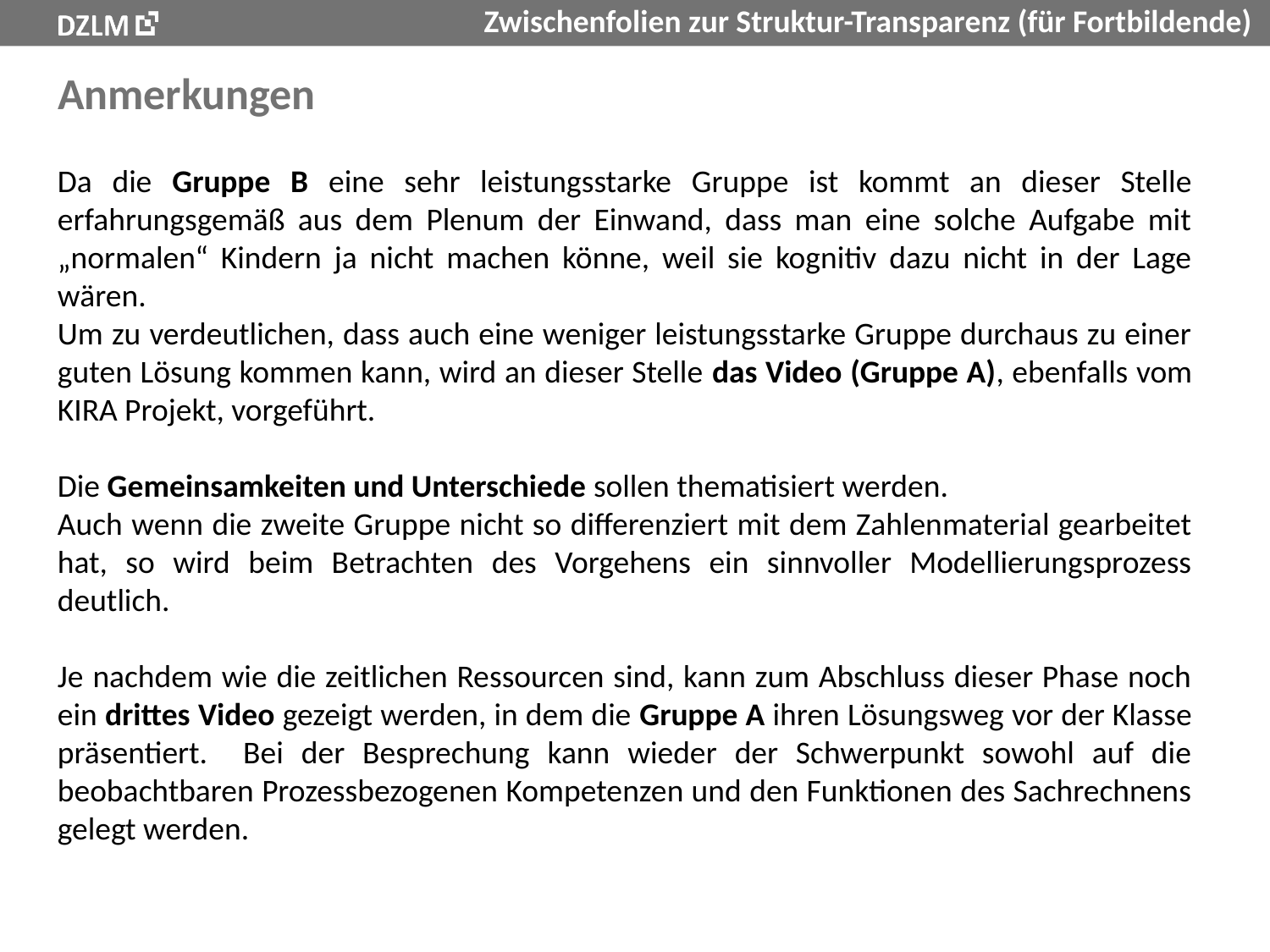

# Anmerkungen

Da die Gruppe B eine sehr leistungsstarke Gruppe ist kommt an dieser Stelle erfahrungsgemäß aus dem Plenum der Einwand, dass man eine solche Aufgabe mit „normalen“ Kindern ja nicht machen könne, weil sie kognitiv dazu nicht in der Lage wären.
Um zu verdeutlichen, dass auch eine weniger leistungsstarke Gruppe durchaus zu einer guten Lösung kommen kann, wird an dieser Stelle das Video (Gruppe A), ebenfalls vom KIRA Projekt, vorgeführt.

Die Gemeinsamkeiten und Unterschiede sollen thematisiert werden.
Auch wenn die zweite Gruppe nicht so differenziert mit dem Zahlenmaterial gearbeitet hat, so wird beim Betrachten des Vorgehens ein sinnvoller Modellierungsprozess deutlich.

Je nachdem wie die zeitlichen Ressourcen sind, kann zum Abschluss dieser Phase noch ein drittes Video gezeigt werden, in dem die Gruppe A ihren Lösungsweg vor der Klasse präsentiert.  Bei der Besprechung kann wieder der Schwerpunkt sowohl auf die beobachtbaren Prozessbezogenen Kompetenzen und den Funktionen des Sachrechnens gelegt werden.